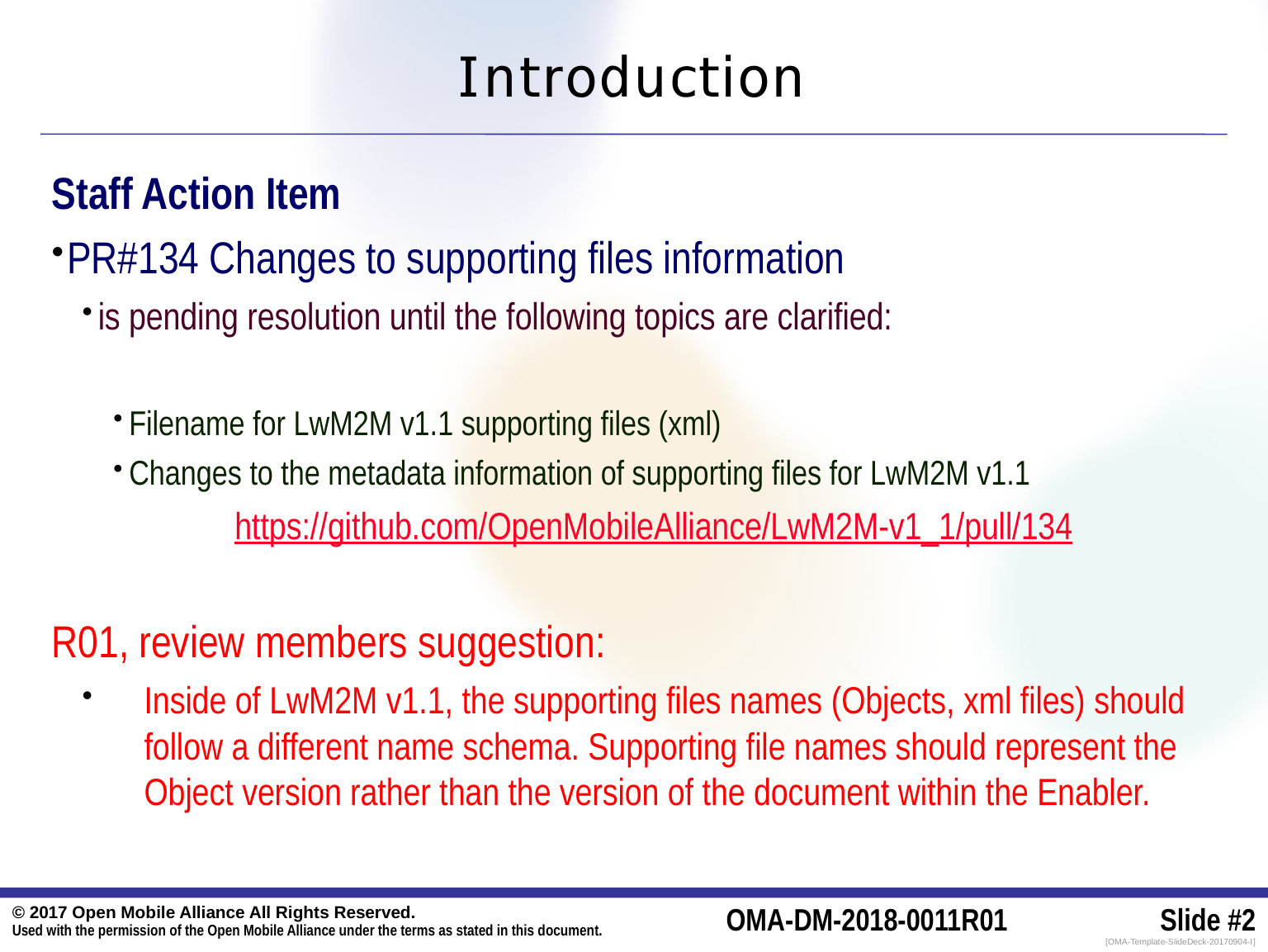

# Introduction
Staff Action Item
PR#134 Changes to supporting files information
is pending resolution until the following topics are clarified:

Filename for LwM2M v1.1 supporting files (xml)
Changes to the metadata information of supporting files for LwM2M v1.1
 https://github.com/OpenMobileAlliance/LwM2M-v1_1/pull/134

R01, review members suggestion:
Inside of LwM2M v1.1, the supporting files names (Objects, xml files) should follow a different name schema. Supporting file names should represent the Object version rather than the version of the document within the Enabler.